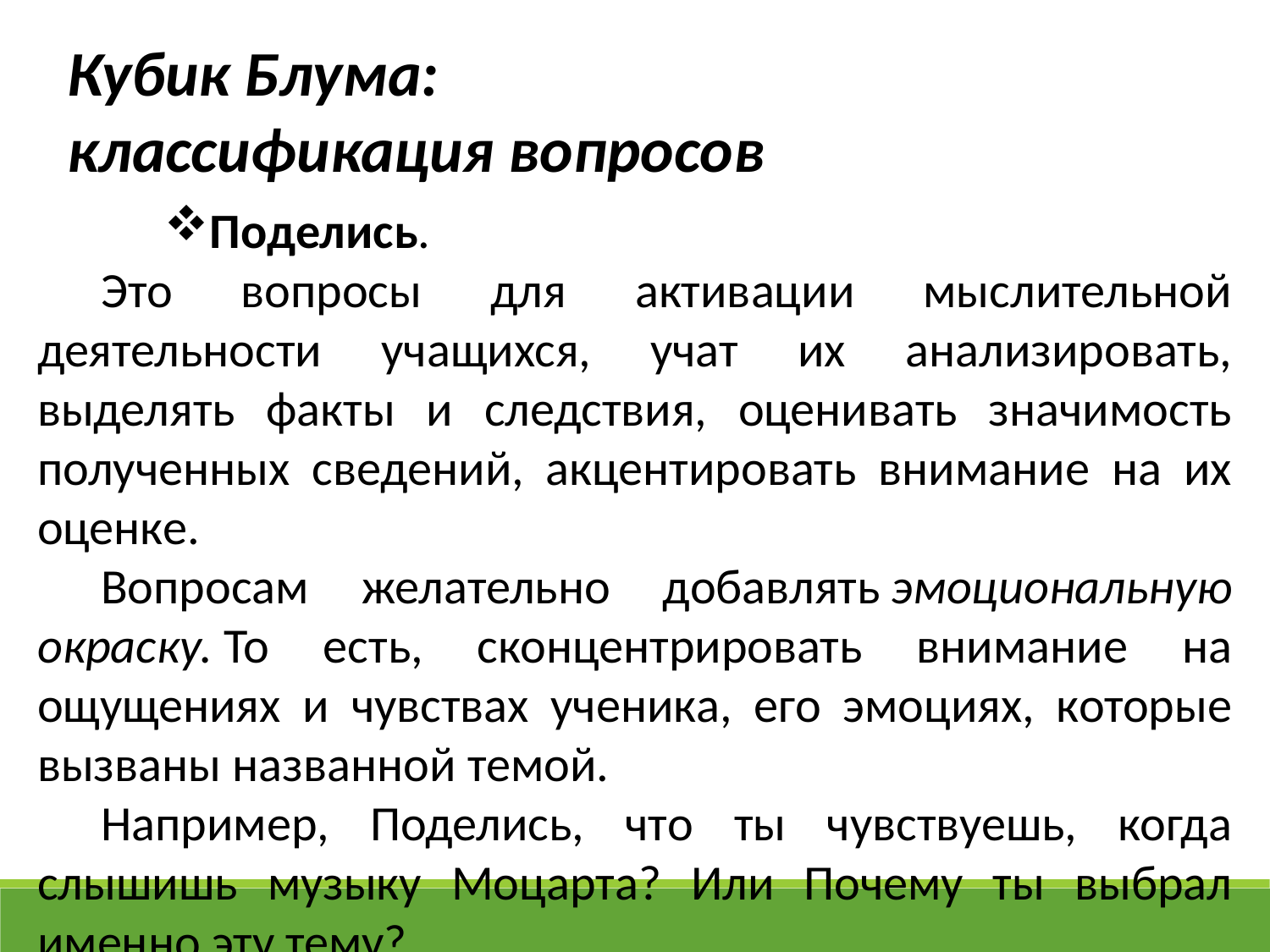

Кубик Блума:
классификация вопросов
Поделись.
Это вопросы для активации мыслительной деятельности учащихся, учат их анализировать, выделять факты и следствия, оценивать значимость полученных сведений, акцентировать внимание на их оценке.
Вопросам желательно добавлять эмоциональную окраску. То есть, сконцентрировать внимание на ощущениях и чувствах ученика, его эмоциях, которые вызваны названной темой.
Например, Поделись, что ты чувствуешь, когда слышишь музыку Моцарта? Или Почему ты выбрал именно эту тему?